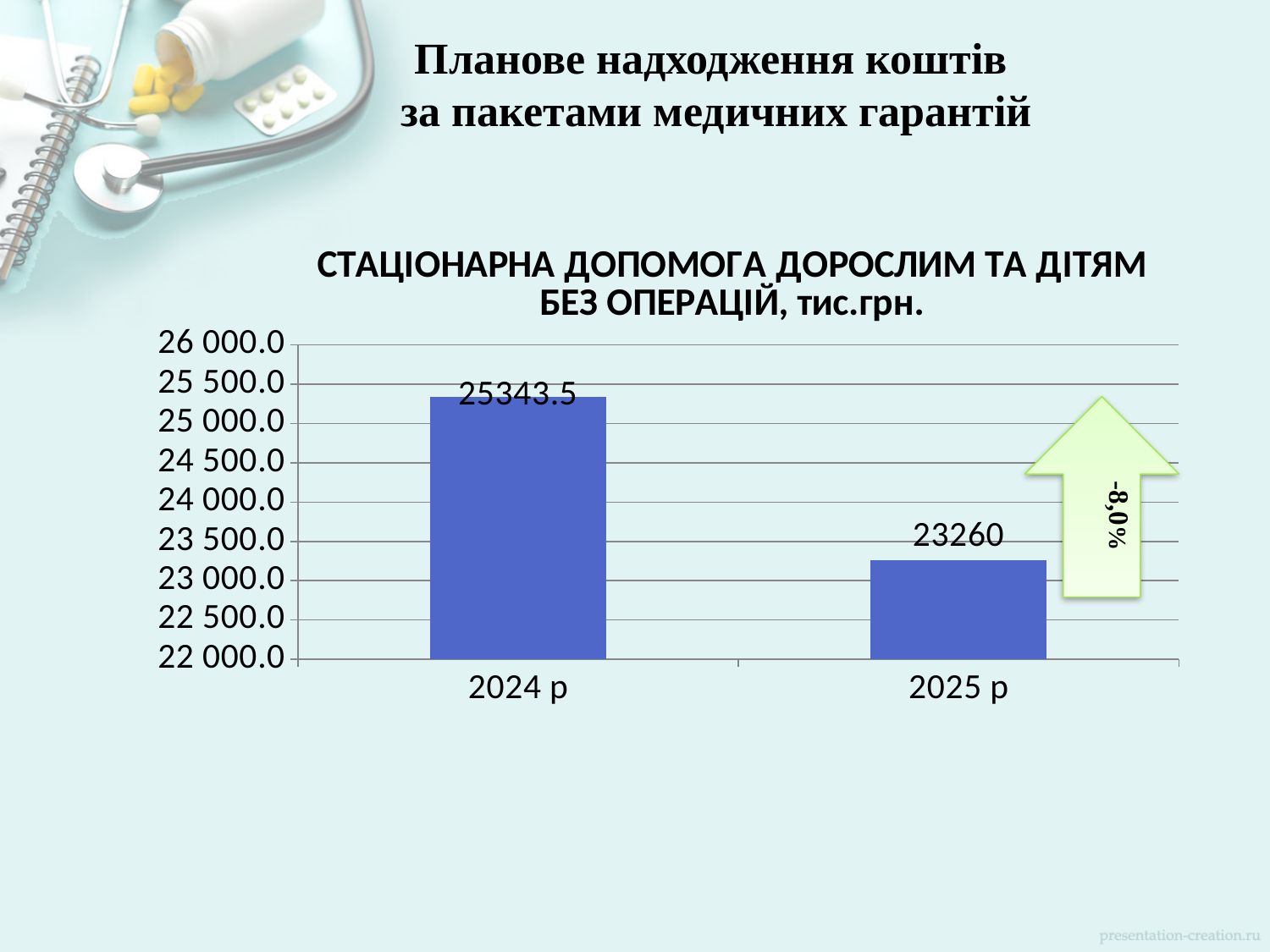

Планове надходження коштів
за пакетами медичних гарантій

### Chart: СТАЦІОНАРНА ДОПОМОГА ДОРОСЛИМ ТА ДІТЯМ БЕЗ ОПЕРАЦІЙ, тис.грн.

| Category | ХІРУРГІЧНІ ОПЕРАЦІЇ ДОРОСЛИМ ТА ДІТЯМ, тис.грн. |
|---|---|
| 2024 р | 25343.5 |
| 2025 р | 23260.0 |